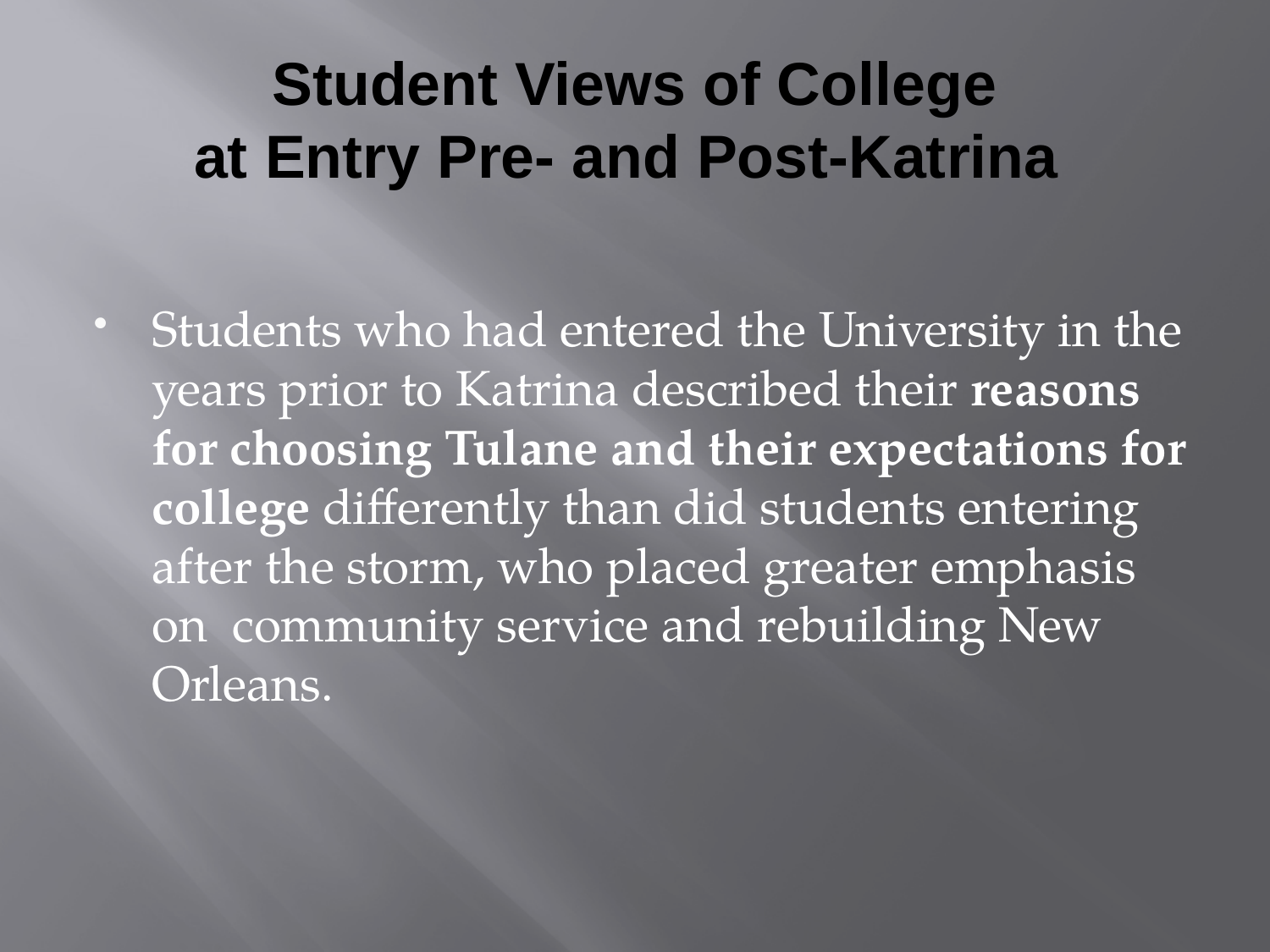

# Student Views of College at Entry Pre- and Post-Katrina

Students who had entered the University in the years prior to Katrina described their reasons for choosing Tulane and their expectations for college differently than did students entering after the storm, who placed greater emphasis on  community service and rebuilding New Orleans.